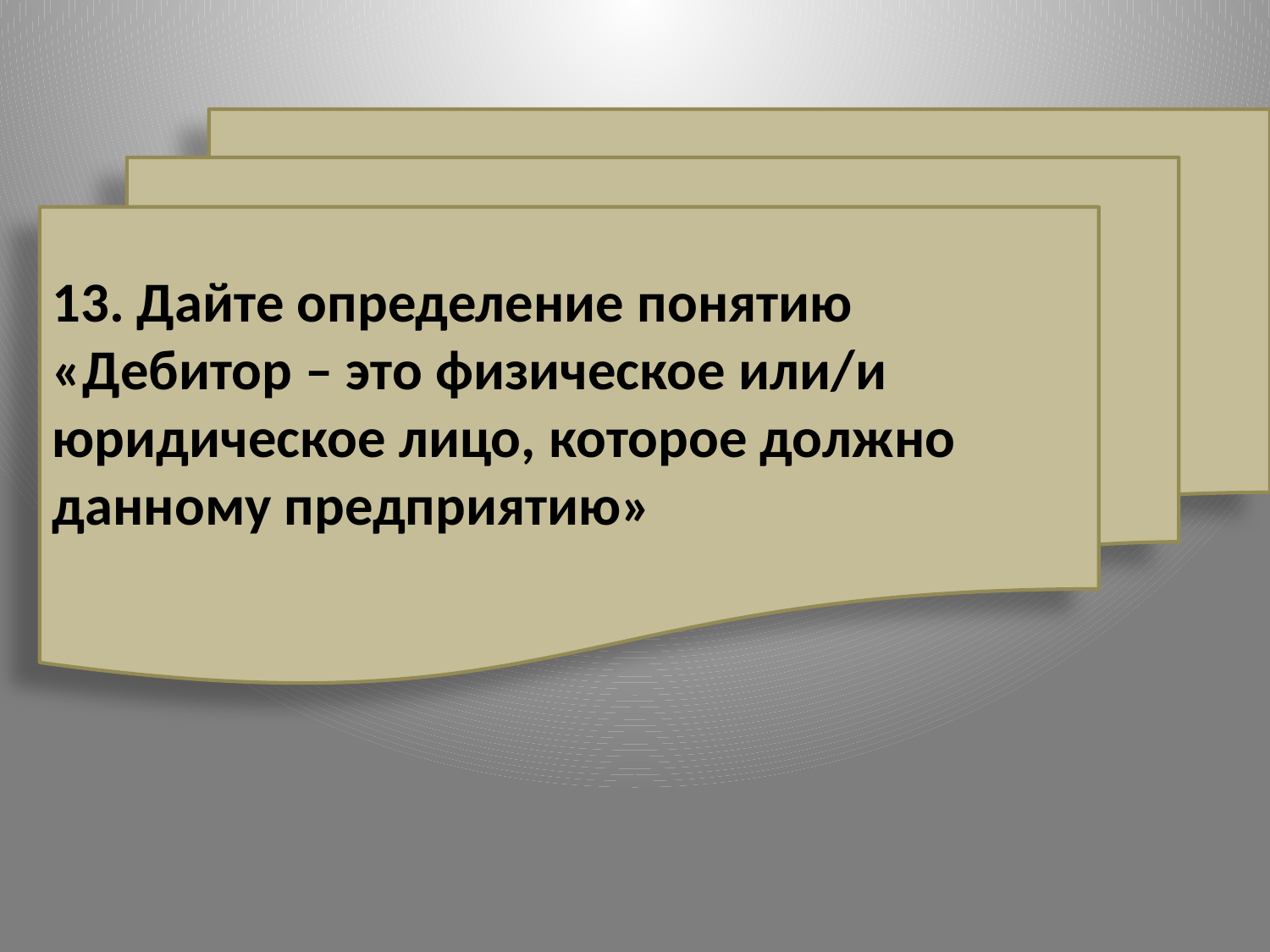

13. Дайте определение понятию «Дебитор – это физическое или/и юридическое лицо, которое должно данному предприятию»